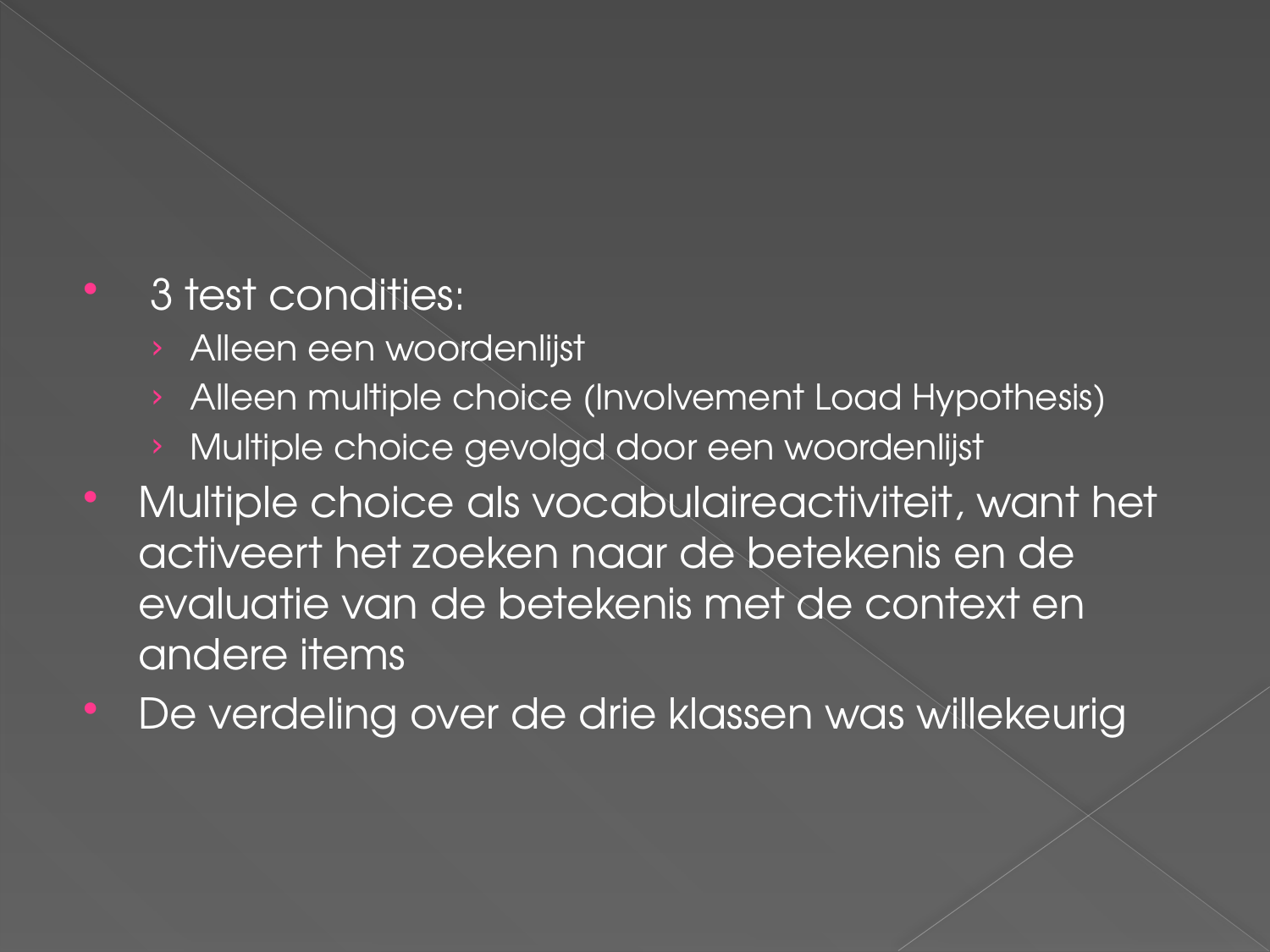

#
 3 test condities:
Alleen een woordenlijst
Alleen multiple choice (Involvement Load Hypothesis)
Multiple choice gevolgd door een woordenlijst
Multiple choice als vocabulaireactiviteit, want het activeert het zoeken naar de betekenis en de evaluatie van de betekenis met de context en andere items
De verdeling over de drie klassen was willekeurig